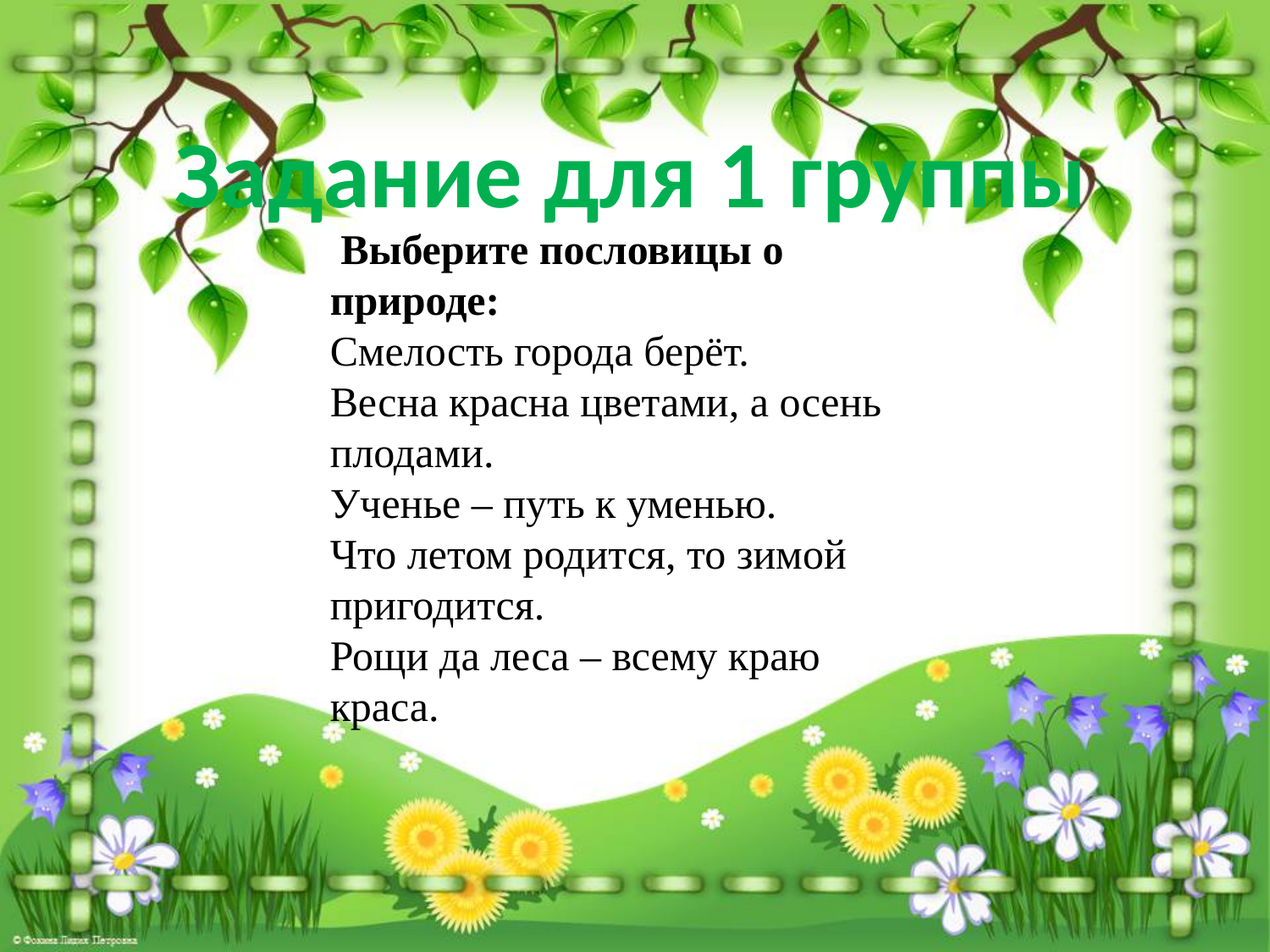

Задание для 1 группы
 Выберите пословицы о природе:
Смелость города берёт.
Весна красна цветами, а осень плодами.
Ученье – путь к уменью.
Что летом родится, то зимой пригодится.
Рощи да леса – всему краю краса.